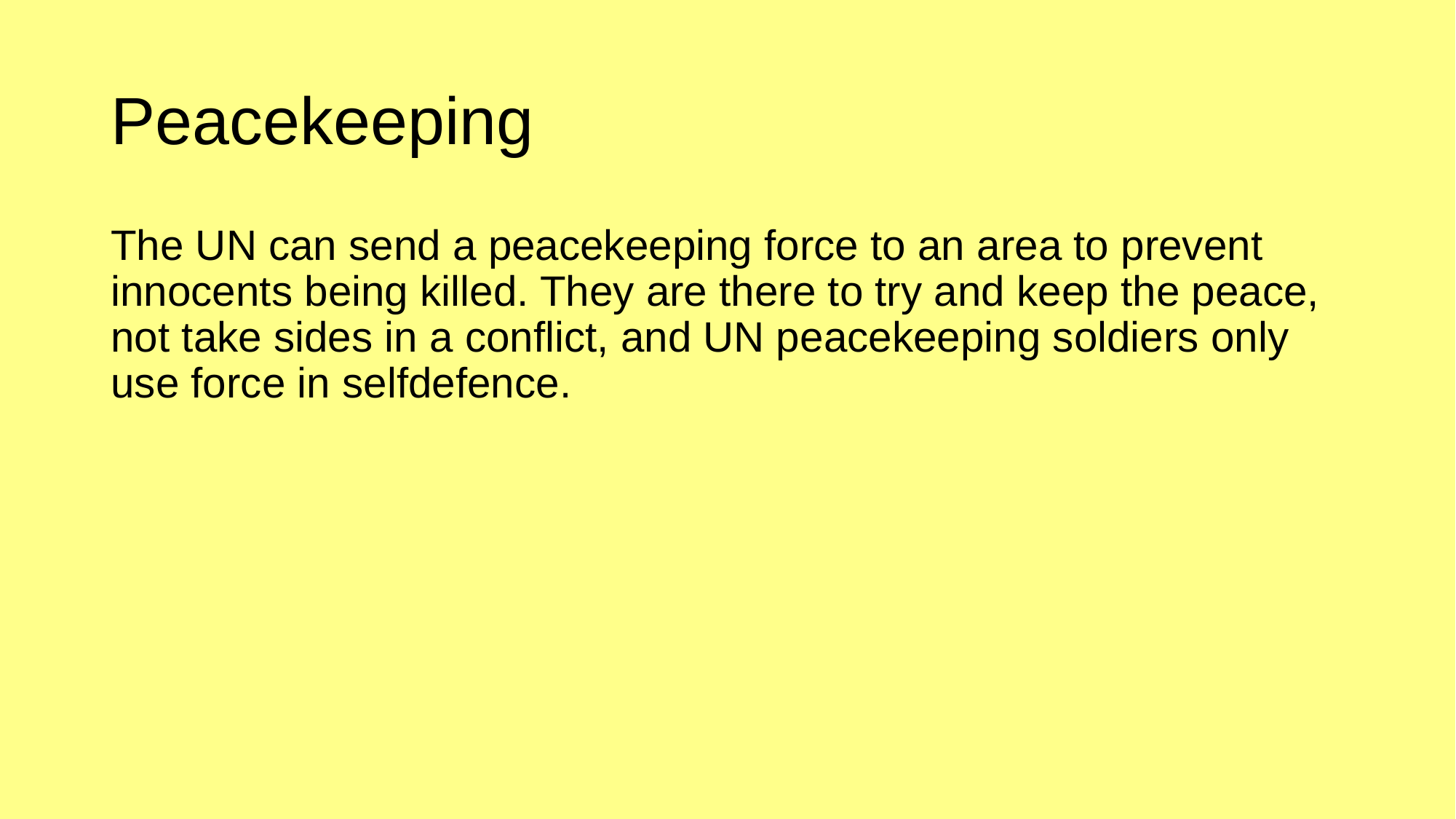

# Peacekeeping
The UN can send a peacekeeping force to an area to prevent innocents being killed. They are there to try and keep the peace, not take sides in a conflict, and UN peacekeeping soldiers only use force in selfdefence.